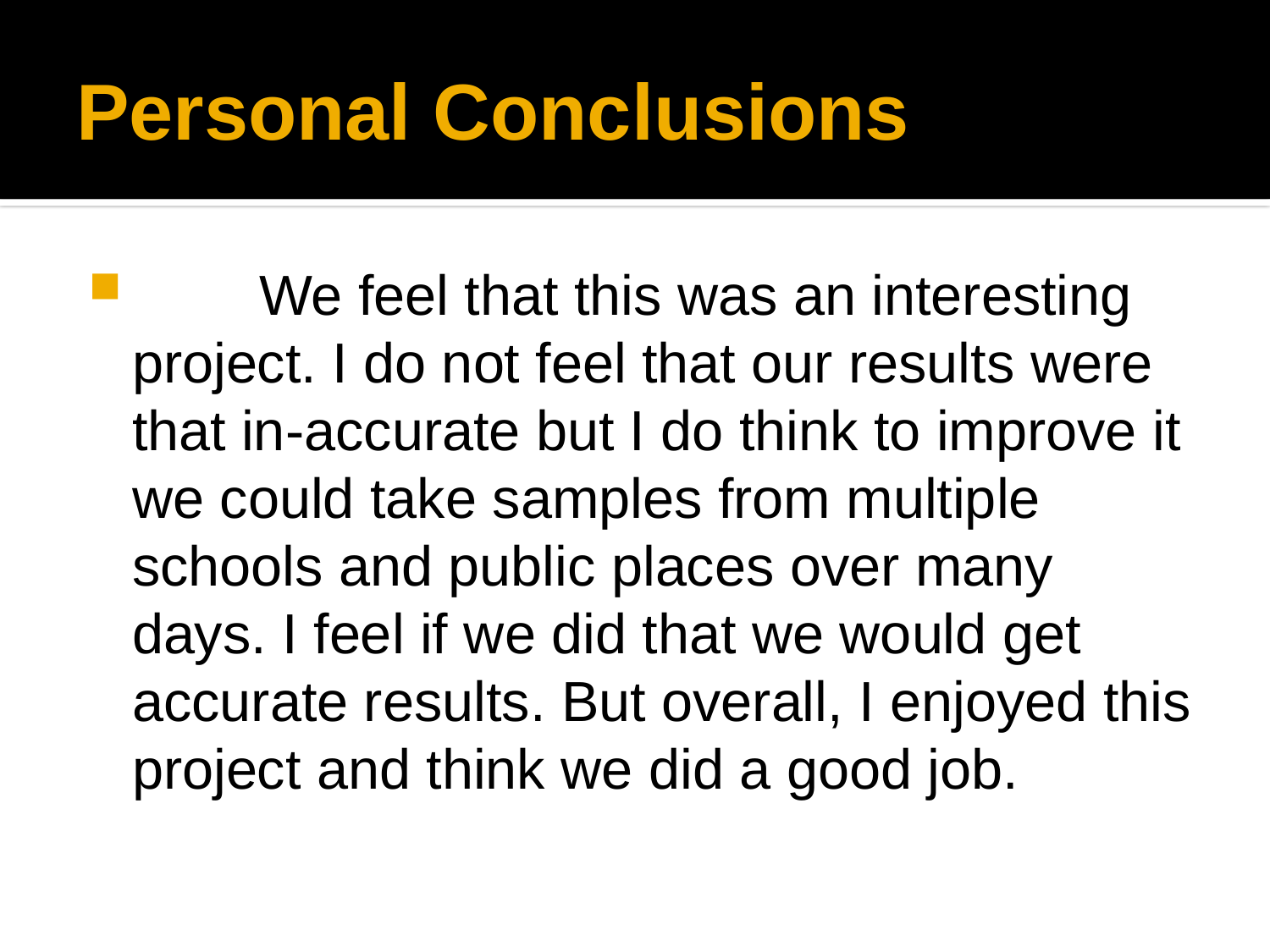

# Personal Conclusions
	We feel that this was an interesting project. I do not feel that our results were that in-accurate but I do think to improve it we could take samples from multiple schools and public places over many days. I feel if we did that we would get accurate results. But overall, I enjoyed this project and think we did a good job.